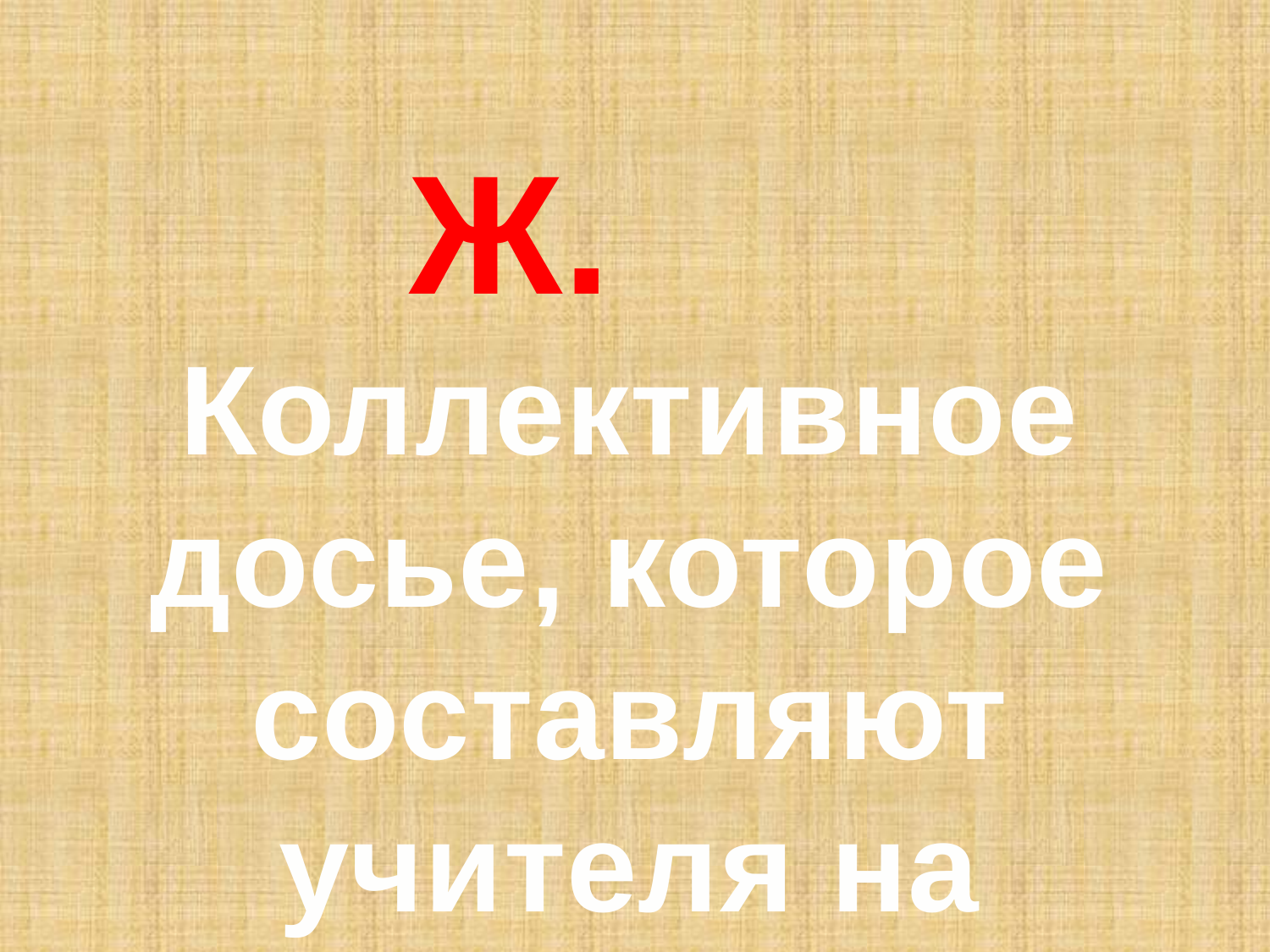

Ж.      Коллективное досье, которое составляют учителя на учащихся каждого класса